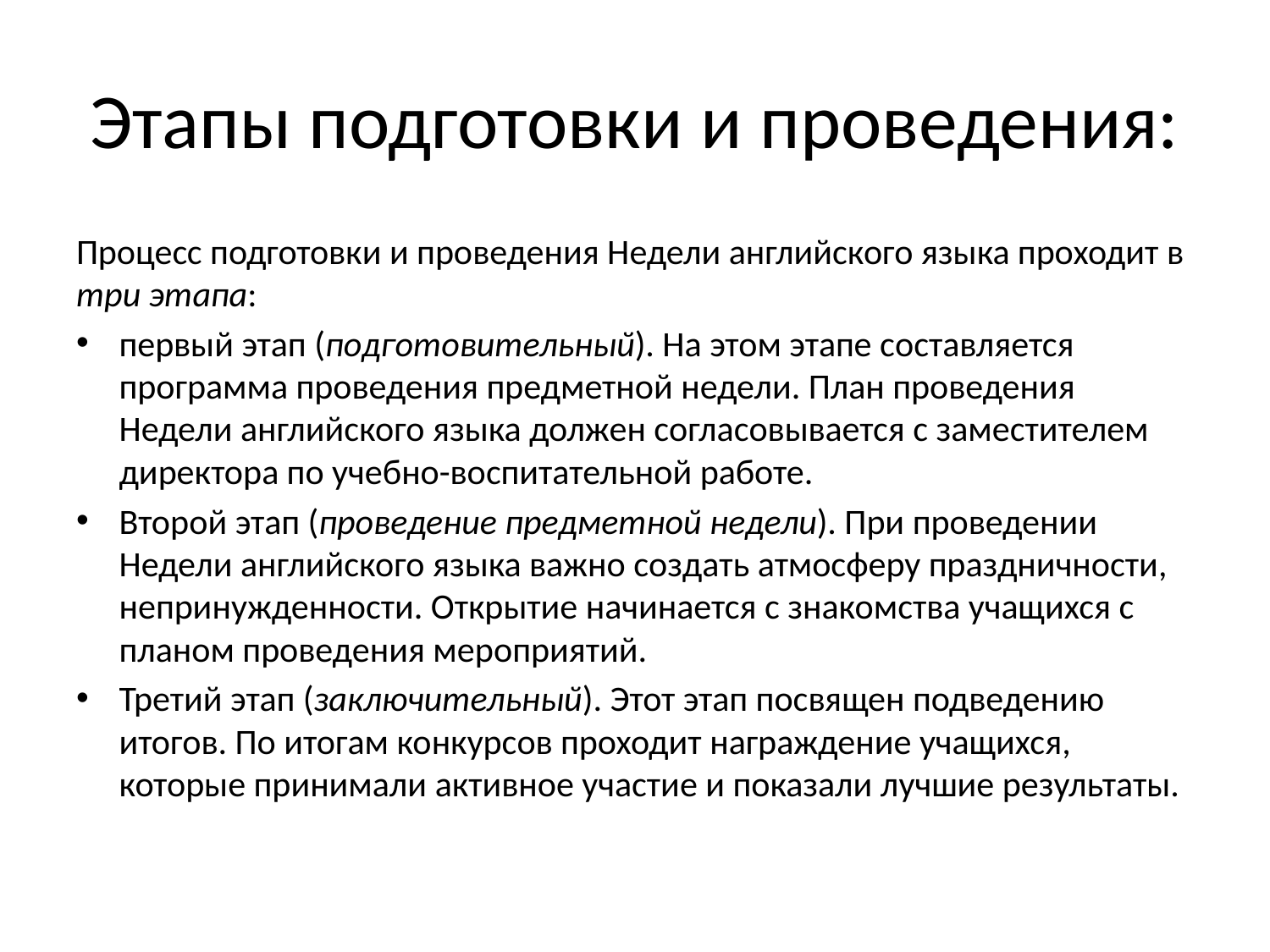

# Этапы подготовки и проведения:
Процесс подготовки и проведения Недели английского языка проходит в три этапа:
первый этап (подготовительный). На этом этапе составляется программа проведения предметной недели. План проведения Недели английского языка должен согласовывается с заместителем директора по учебно-воспитательной работе.
Второй этап (проведение предметной недели). При проведении Недели английского языка важно создать атмосферу праздничности, непринужденности. Открытие начинается с знакомства учащихся с планом проведения мероприятий.
Третий этап (заключительный). Этот этап посвящен подведению итогов. По итогам конкурсов проходит награждение учащихся, которые принимали активное участие и показали лучшие результаты.